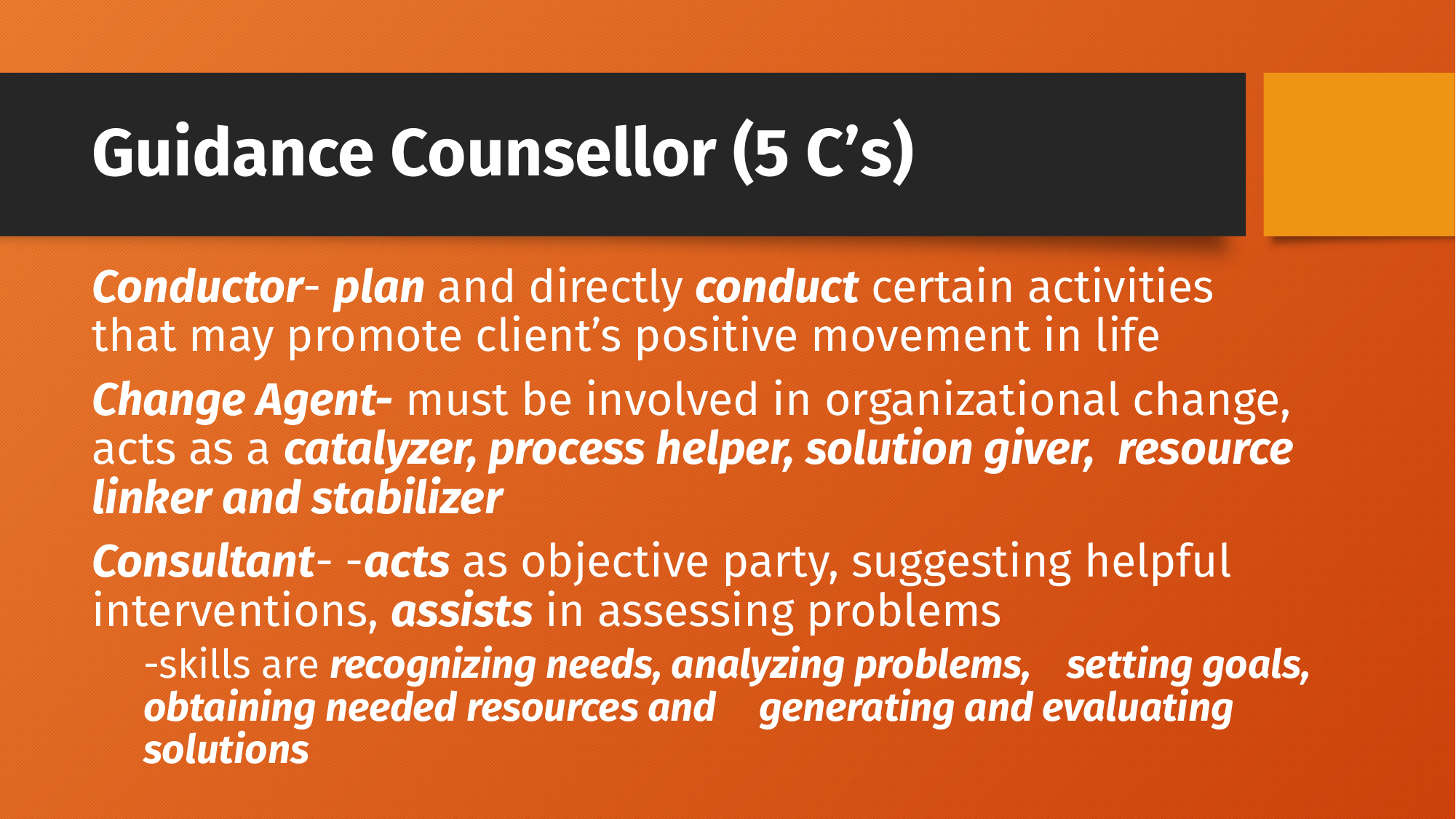

# Guidance Counsellor (5 C’s)
Conductor- plan and directly conduct certain activities 	that may promote client’s positive movement in life
Change Agent- must be involved in organizational change, 	acts as a catalyzer, process helper, solution giver, 	resource linker and stabilizer
Consultant- -acts as objective party, suggesting helpful 	interventions, assists in assessing problems
		-skills are recognizing needs, analyzing problems, 		setting goals, obtaining needed resources and 			generating and evaluating solutions